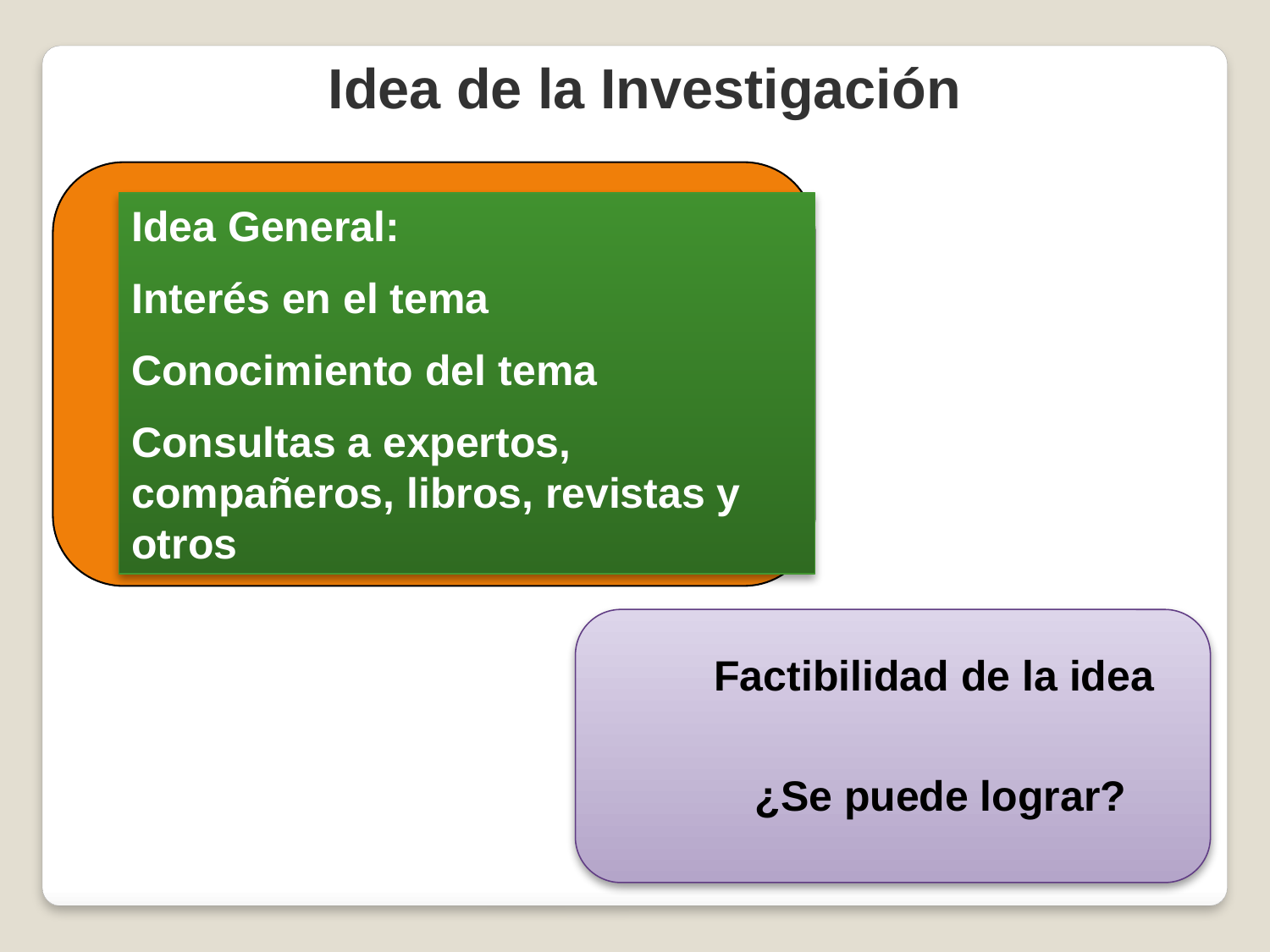

Idea de la Investigación

Idea General:
Interés en el tema
Conocimiento del tema
Consultas a expertos, compañeros, libros, revistas y otros

Factibilidad de la idea
¿Se puede lograr?